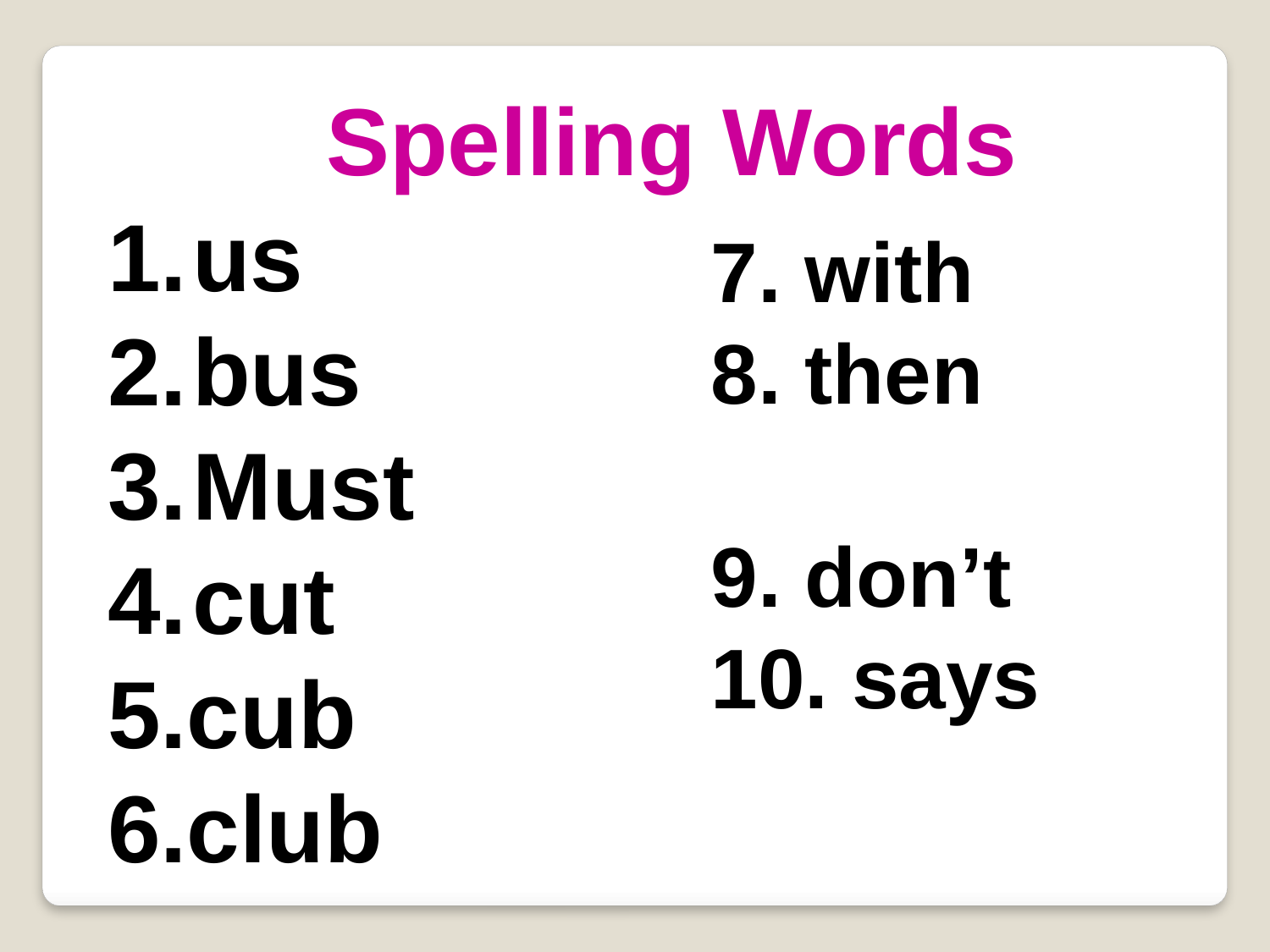

Spelling Words
us
bus
Must
cut
5.cub
6.club
7. with
8. then

9. don’t
10. says